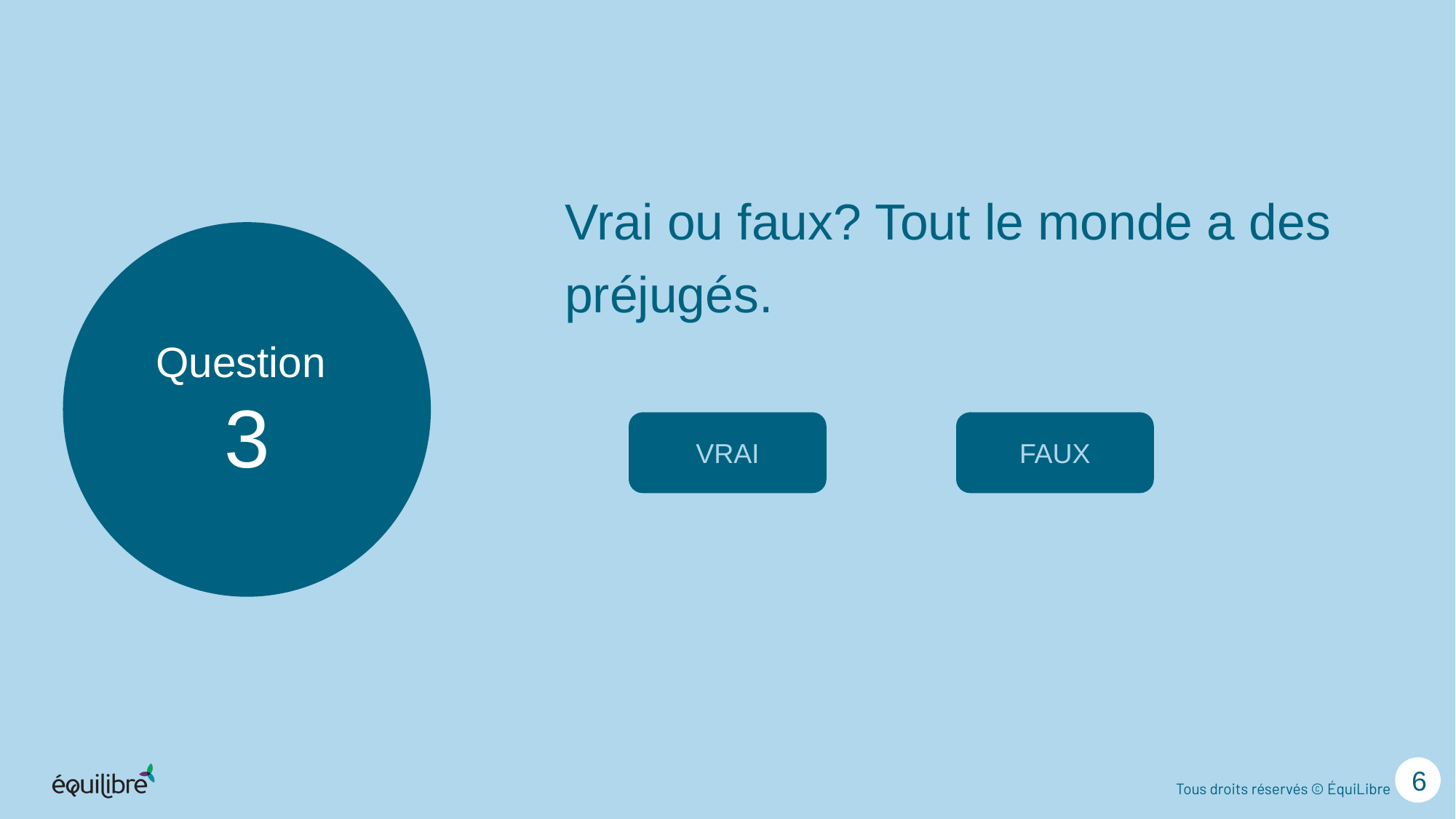

Vrai ou faux? Tout le monde a des préjugés.
Question
3
VRAI
FAUX

6